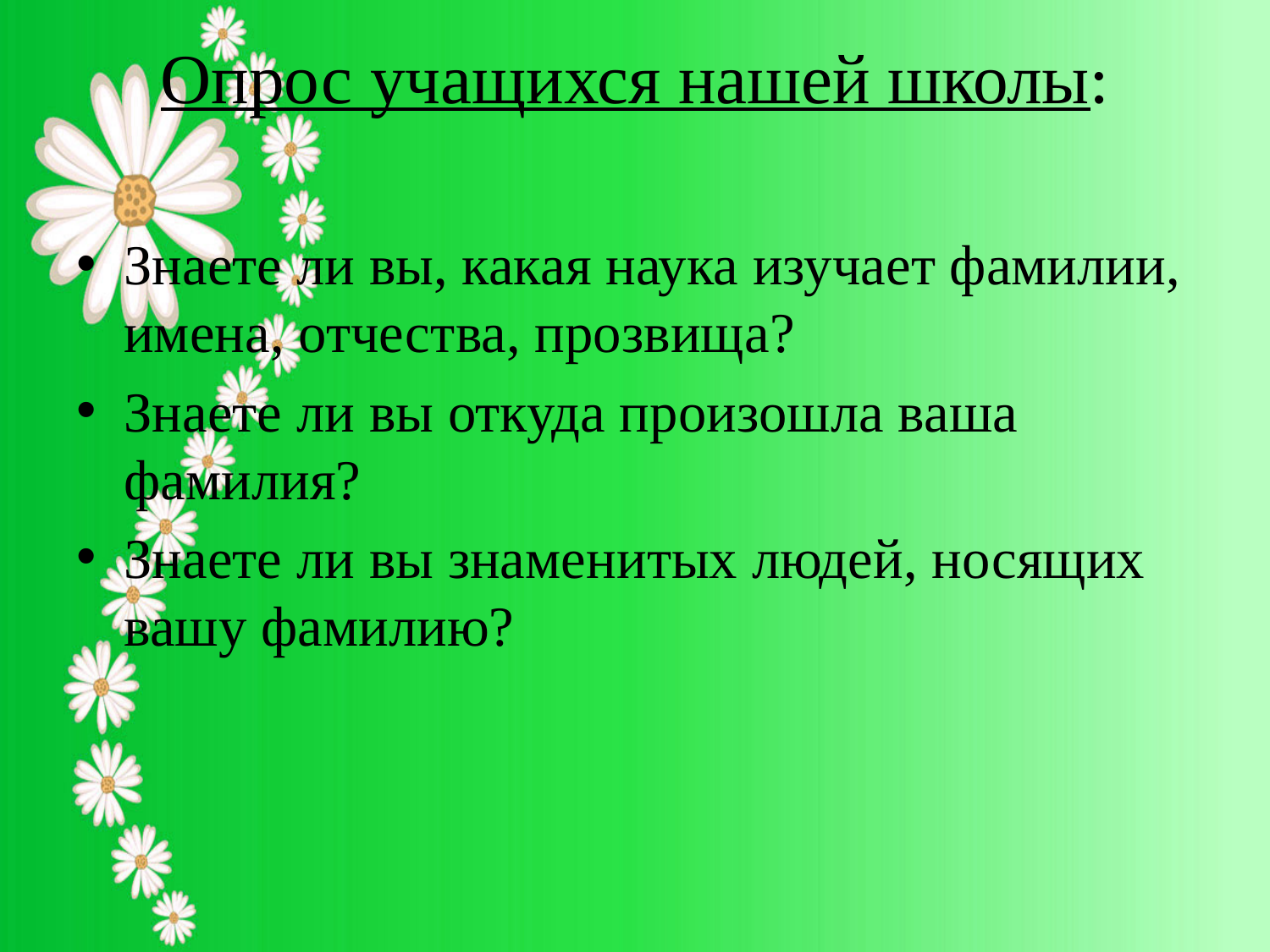

Опрос учащихся нашей школы:
Знаете ли вы, какая наука изучает фамилии, имена, отчества, прозвища?
Знаете ли вы откуда произошла ваша фамилия?
Знаете ли вы знаменитых людей, носящих вашу фамилию?